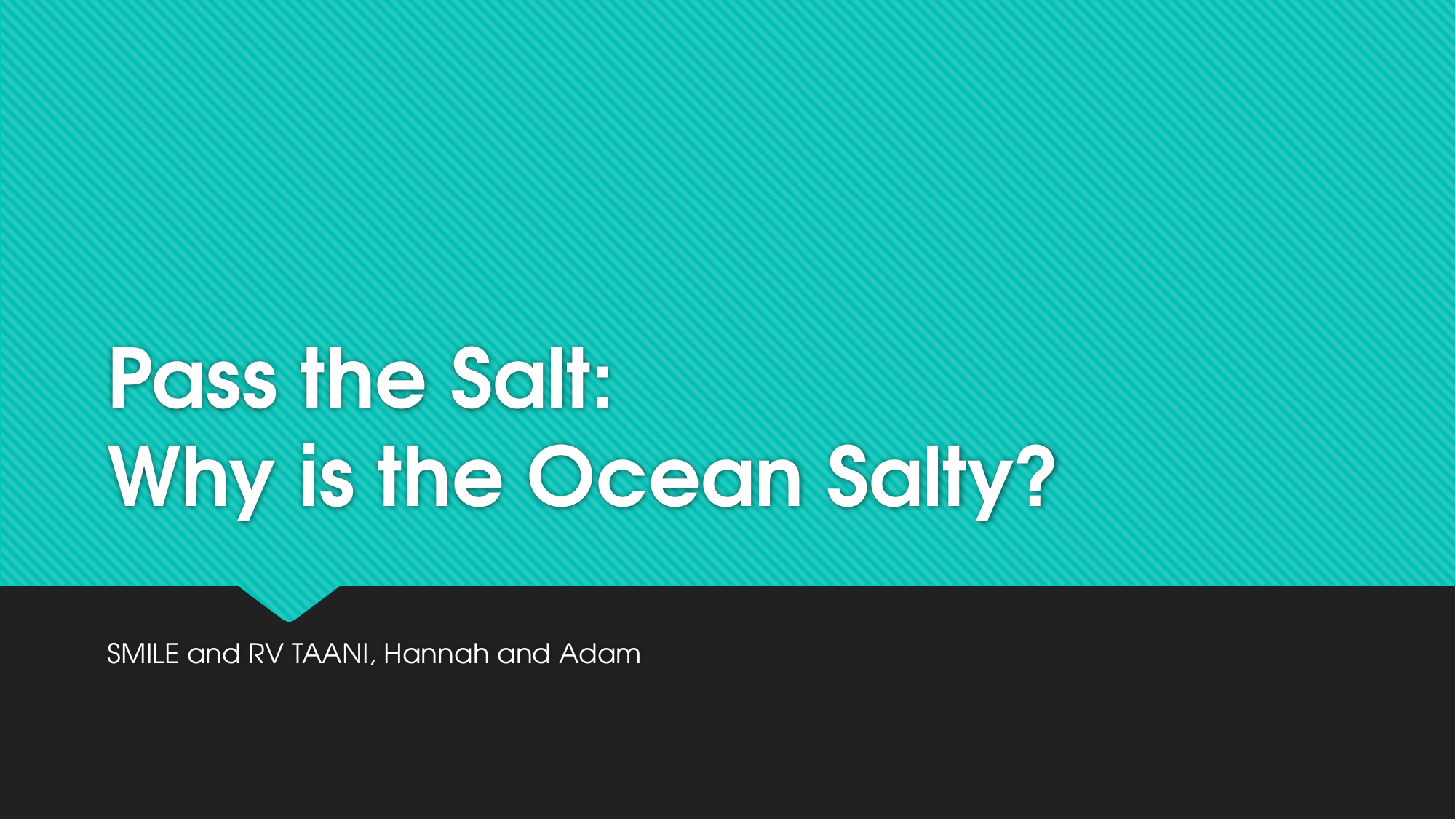

# Pass the Salt:
Why is the Ocean Salty?
SMILE and RV TAANI, Hannah and Adam